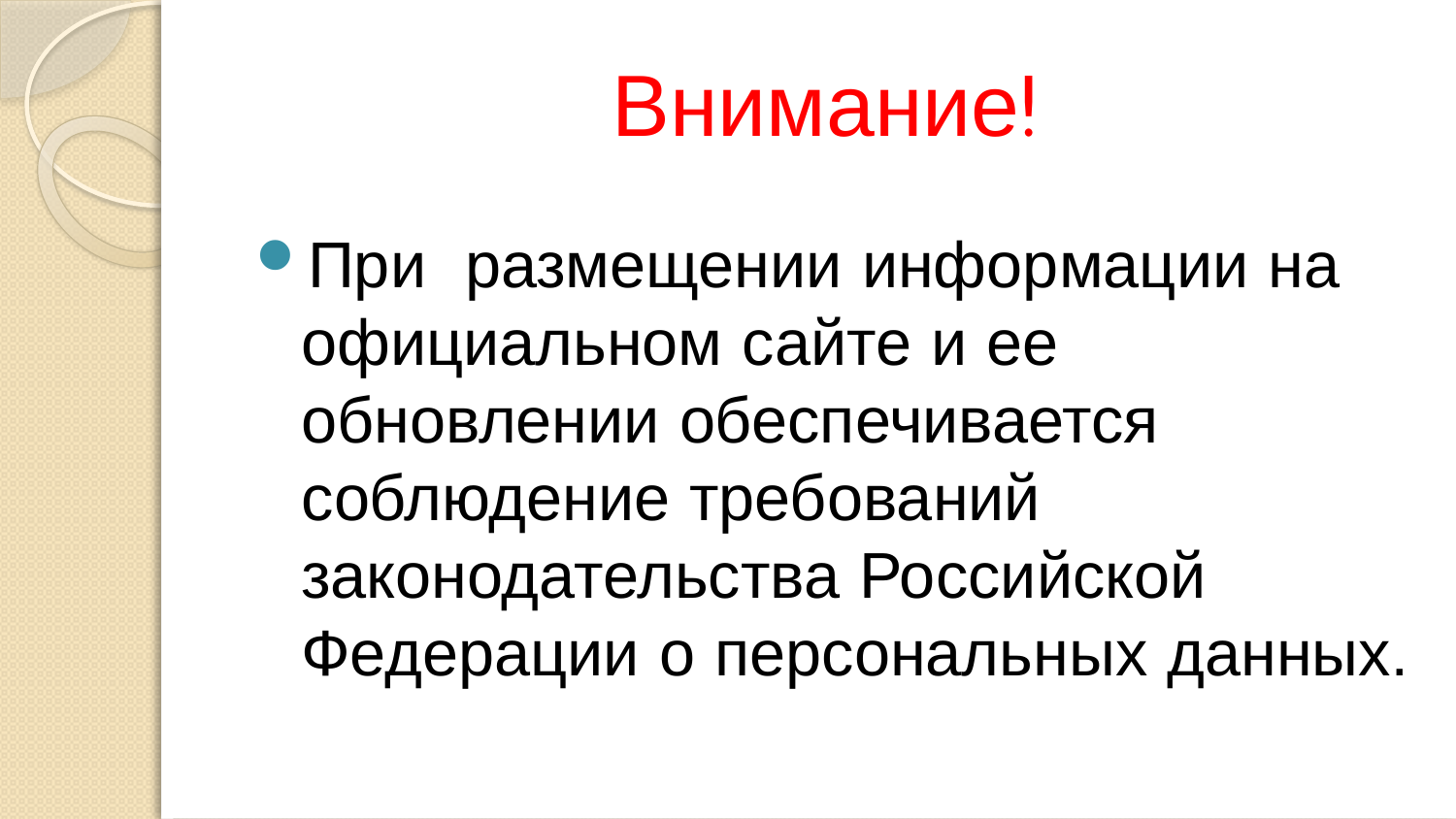

# Внимание!
При  размещении информации на официальном сайте и ее обновлении обеспечивается соблюдение требований законодательства Российской  Федерации о персональных данных.